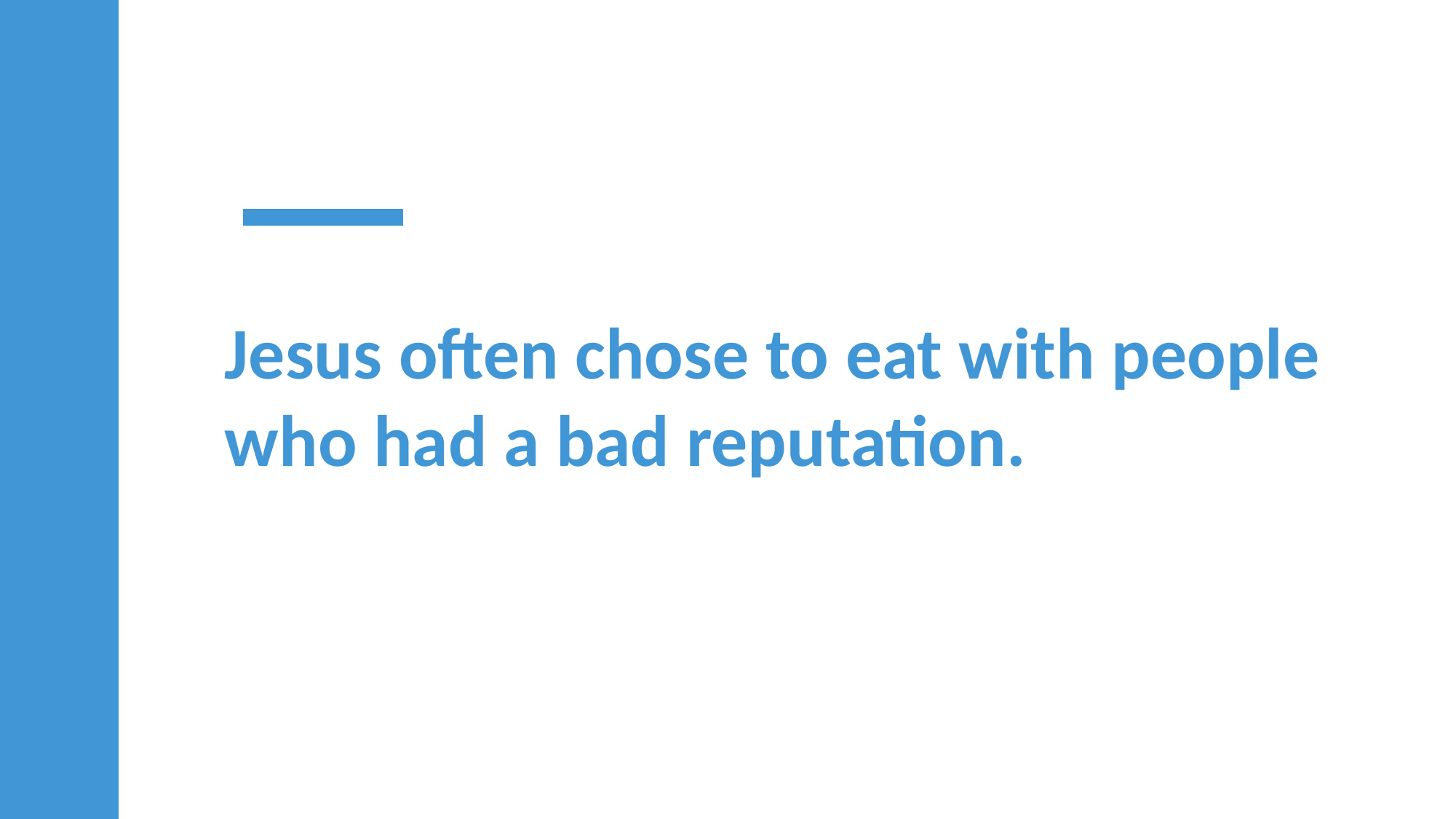

Jesus often chose to eat with people who had a bad reputation.